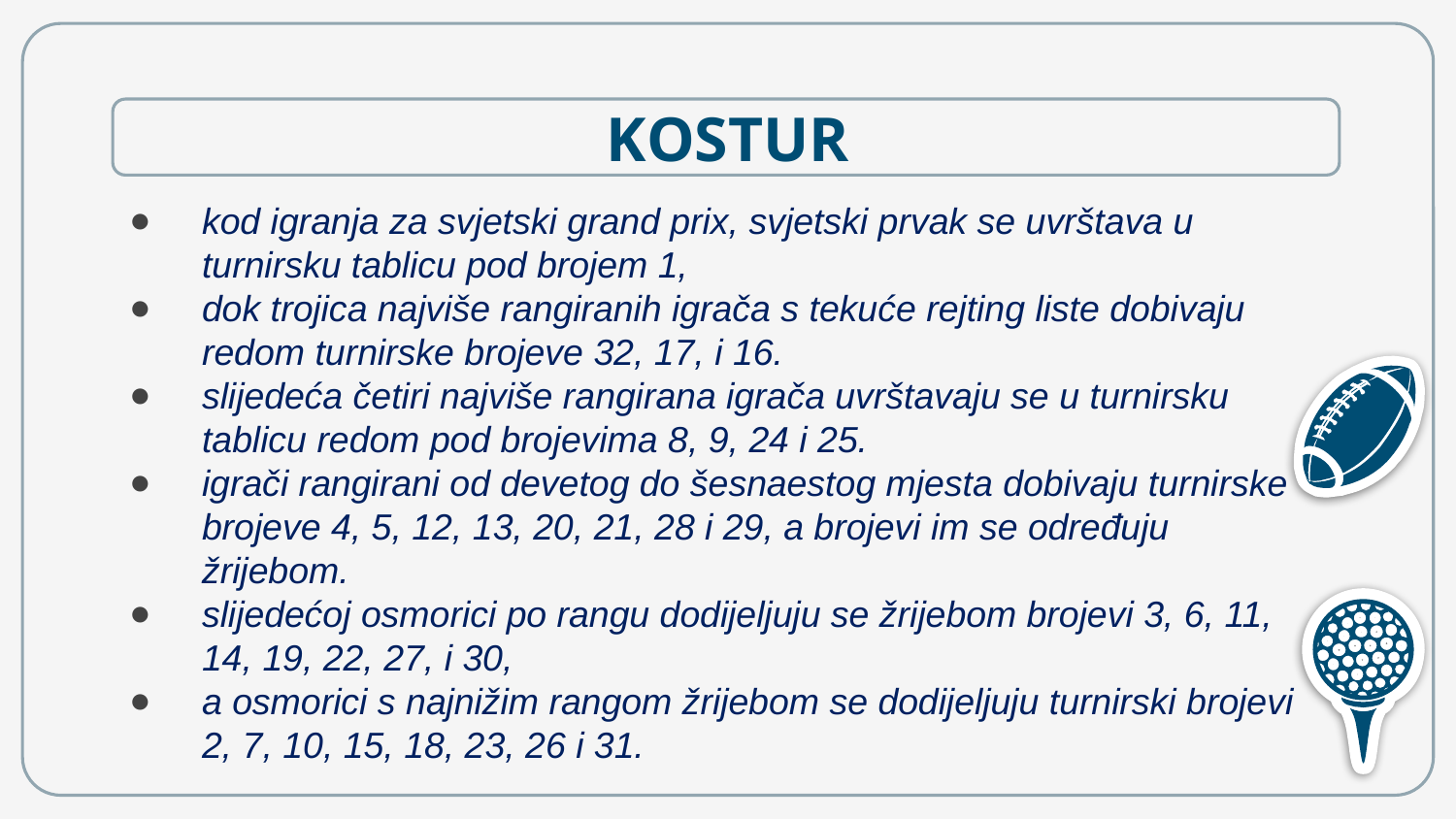

# KOSTUR

kod igranja za svjetski grand prix, svjetski prvak se uvrštava u turnirsku tablicu pod brojem 1,
dok trojica najviše rangiranih igrača s tekuće rejting liste dobivaju redom turnirske brojeve 32, 17, i 16.
slijedeća četiri najviše rangirana igrača uvrštavaju se u turnirsku tablicu redom pod brojevima 8, 9, 24 i 25.
igrači rangirani od devetog do šesnaestog mjesta dobivaju turnirske brojeve 4, 5, 12, 13, 20, 21, 28 i 29, a brojevi im se određuju žrijebom.
slijedećoj osmorici po rangu dodijeljuju se žrijebom brojevi 3, 6, 11, 14, 19, 22, 27, i 30,
a osmorici s najnižim rangom žrijebom se dodijeljuju turnirski brojevi 2, 7, 10, 15, 18, 23, 26 i 31.